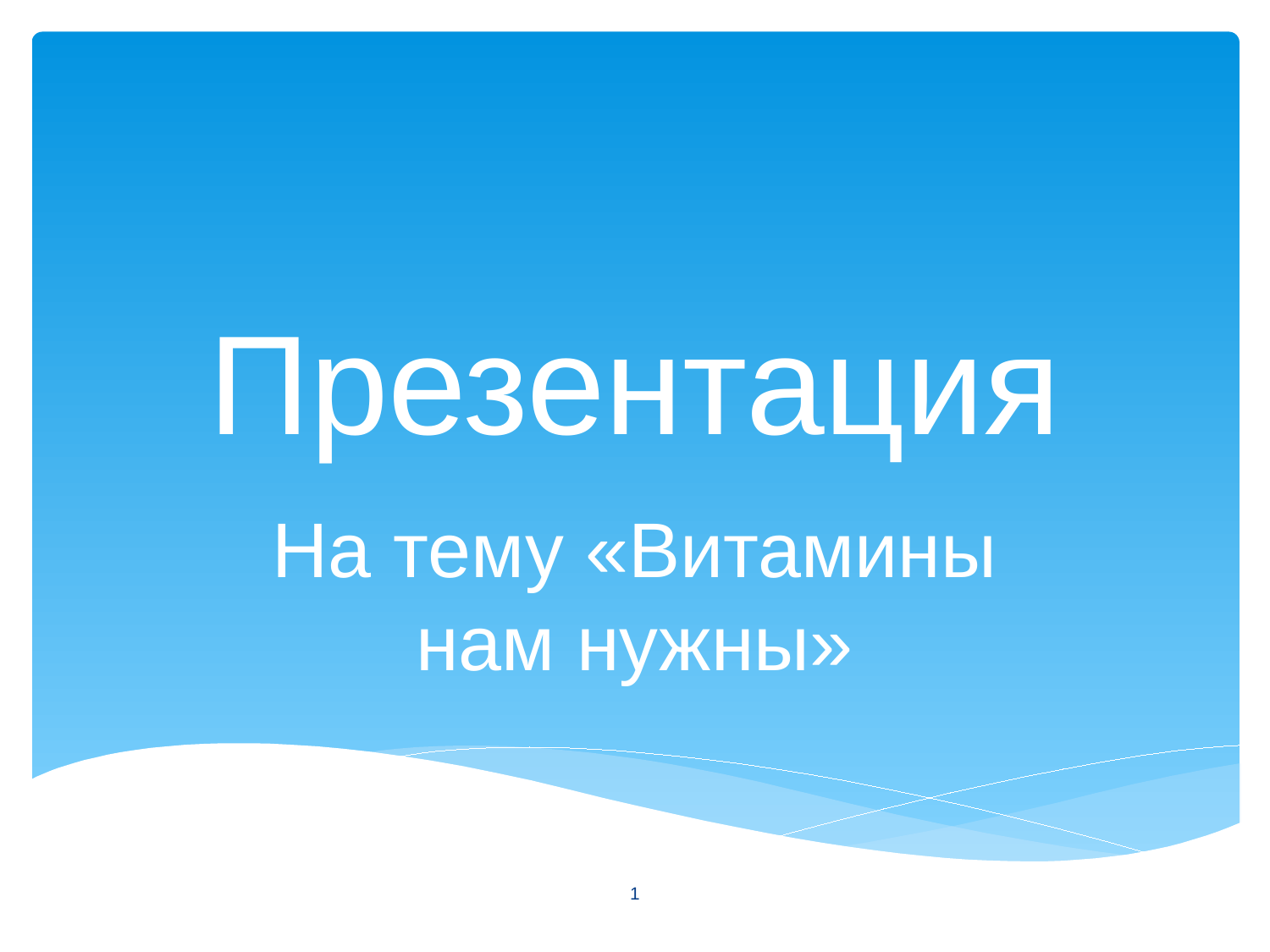

# Презентация
На тему «Витамины нам нужны»
1